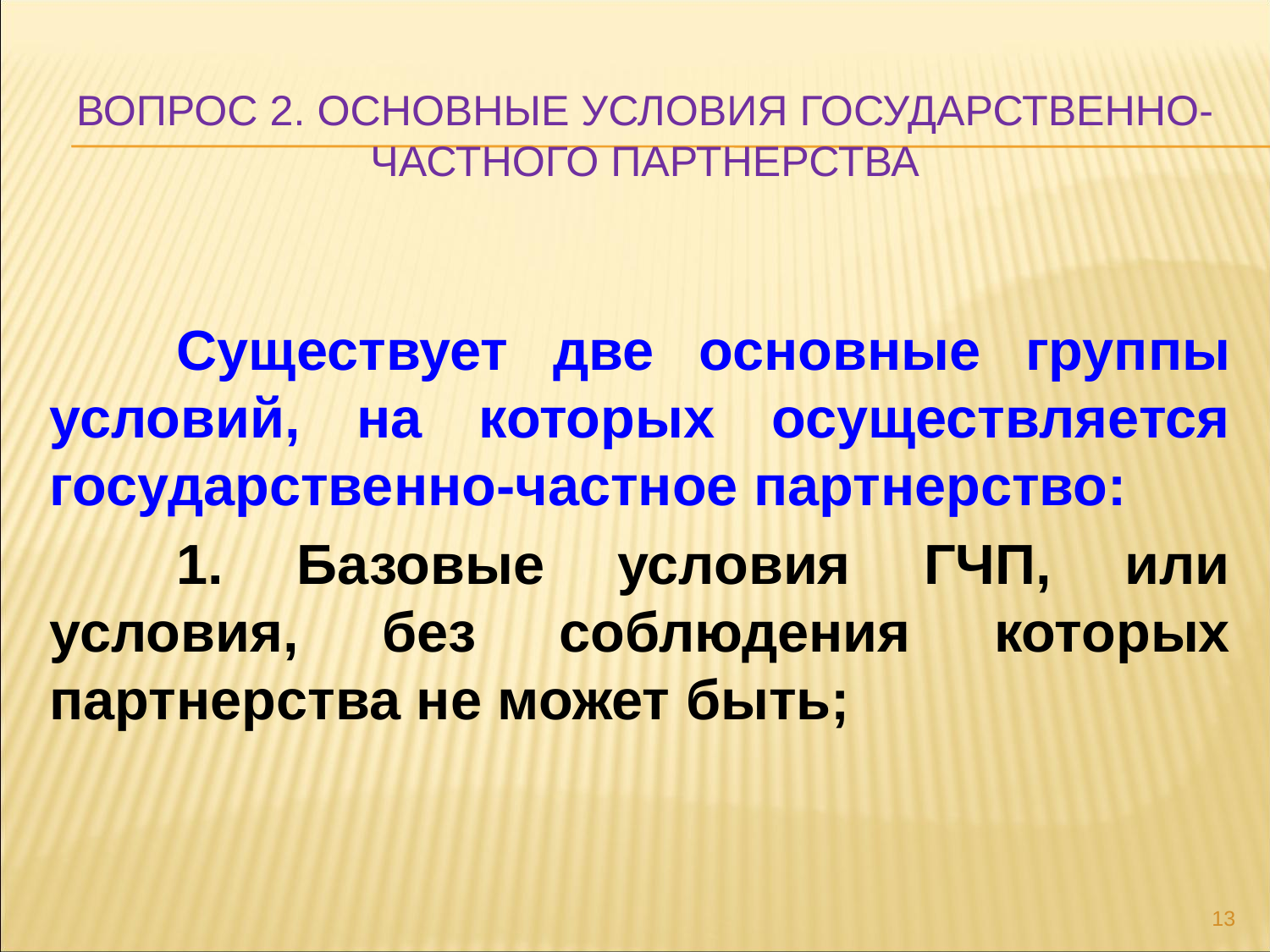

# Вопрос 2. основные условия государственно-частного партнерства
	Существует две основные группы условий, на которых осуществляется государственно-частное партнерство:
	1. Базовые условия ГЧП, или условия, без соблюдения которых партнерства не может быть;
13